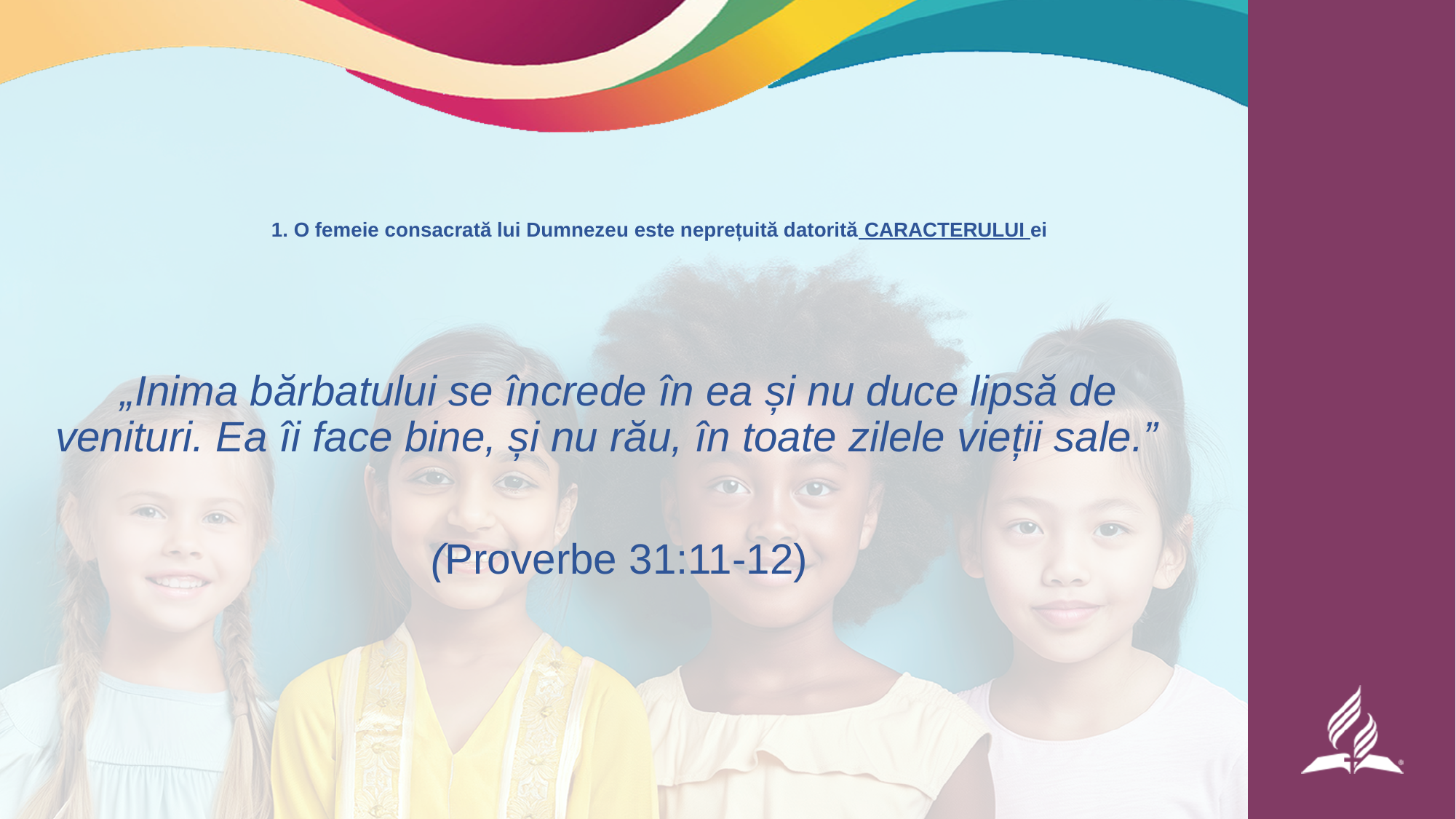

# 1. O femeie consacrată lui Dumnezeu este neprețuită datorită CARACTERULUI ei

„Inima bărbatului se încrede în ea și nu duce lipsă de venituri. Ea îi face bine, și nu rău, în toate zilele vieții sale.”

(Proverbe 31:11-12)